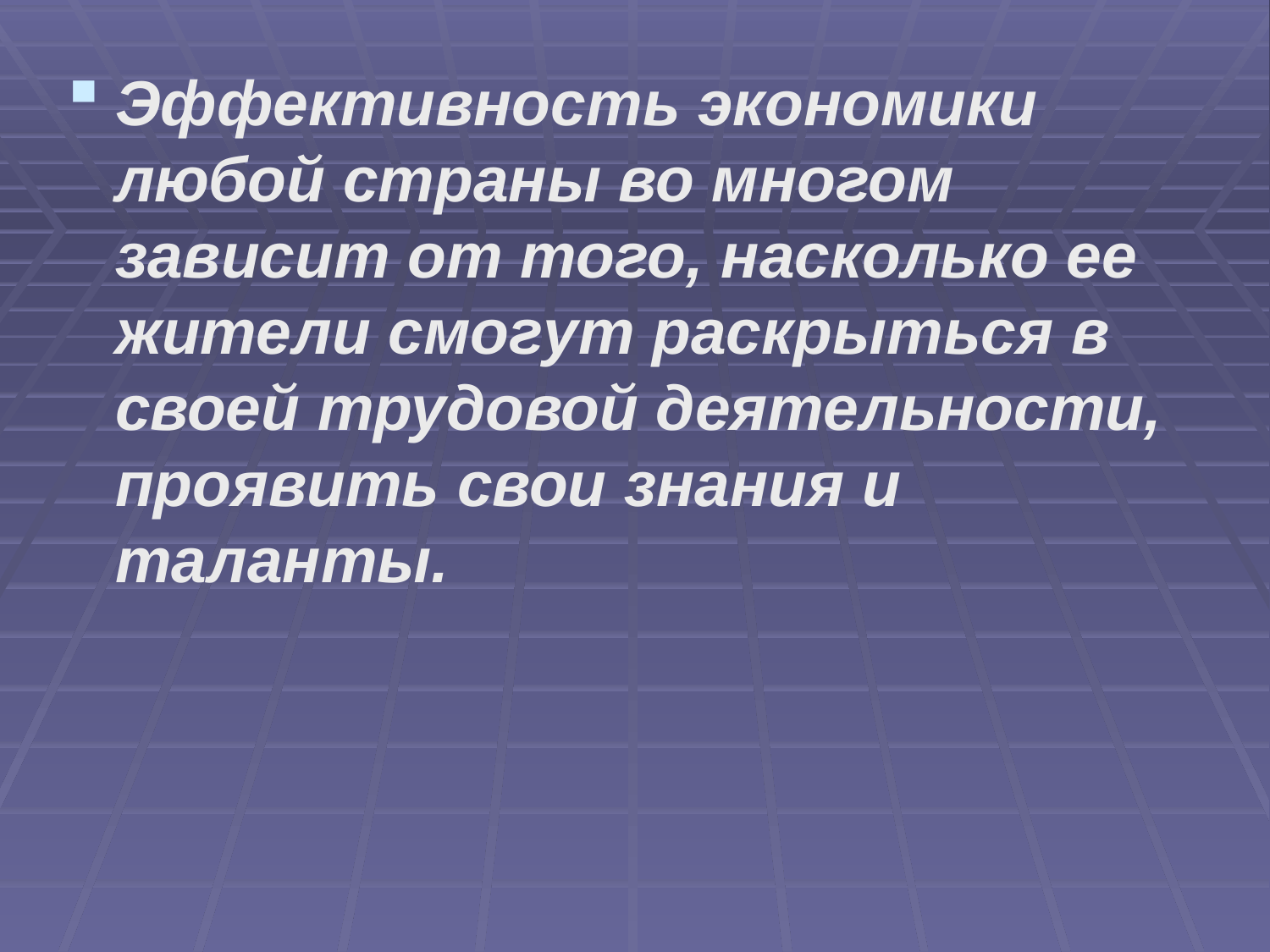

#
Эффективность экономики любой страны во многом зависит от того, насколько ее жители смогут раскрыться в своей трудовой деятельности, проявить свои знания и таланты.